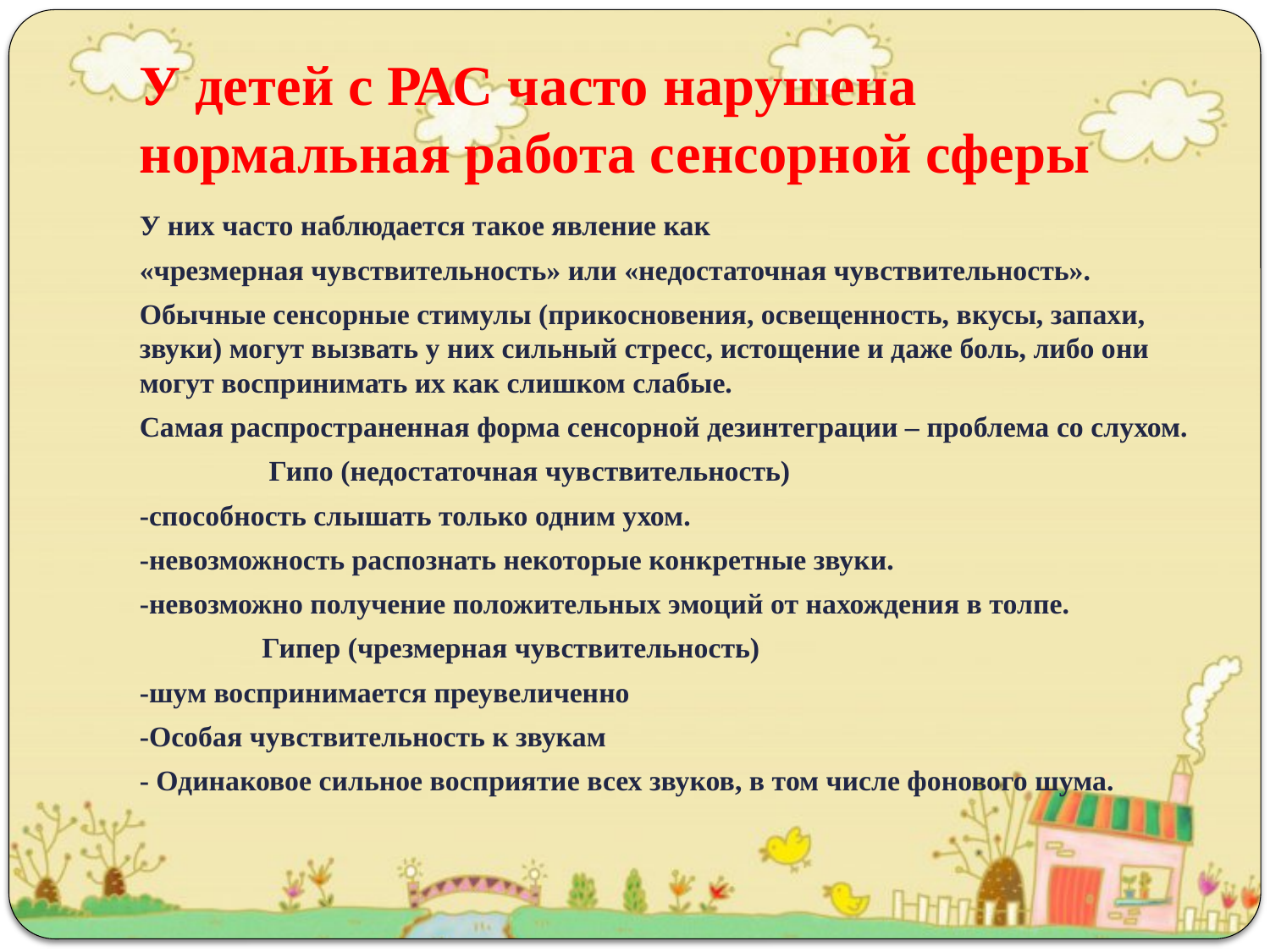

# У детей с РАС часто нарушена нормальная работа сенсорной сферы
У них часто наблюдается такое явление как
«чрезмерная чувствительность» или «недостаточная чувствительность».
Обычные сенсорные стимулы (прикосновения, освещенность, вкусы, запахи, звуки) могут вызвать у них сильный стресс, истощение и даже боль, либо они могут воспринимать их как слишком слабые.
Самая распространенная форма сенсорной дезинтеграции – проблема со слухом.
                  Гипо (недостаточная чувствительность)
-способность слышать только одним ухом.
-невозможность распознать некоторые конкретные звуки.
-невозможно получение положительных эмоций от нахождения в толпе.
                 Гипер (чрезмерная чувствительность)
-шум воспринимается преувеличенно
-Особая чувствительность к звукам
- Одинаковое сильное восприятие всех звуков, в том числе фонового шума.